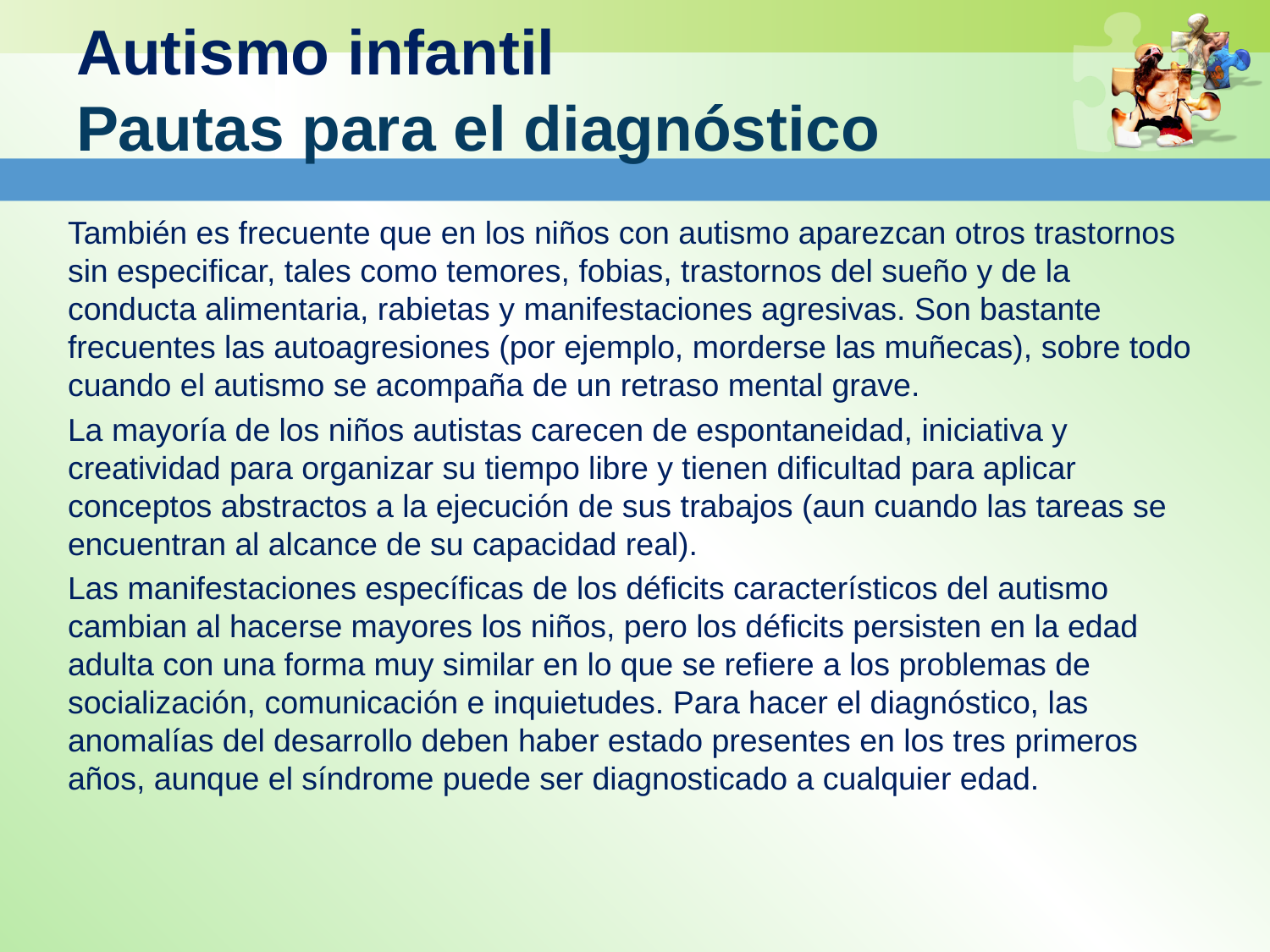

# Autismo infantil Pautas para el diagnóstico
También es frecuente que en los niños con autismo aparezcan otros trastornos sin especificar, tales como temores, fobias, trastornos del sueño y de la conducta alimentaria, rabietas y manifestaciones agresivas. Son bastante frecuentes las autoagresiones (por ejemplo, morderse las muñecas), sobre todo cuando el autismo se acompaña de un retraso mental grave.
La mayoría de los niños autistas carecen de espontaneidad, iniciativa y creatividad para organizar su tiempo libre y tienen dificultad para aplicar conceptos abstractos a la ejecución de sus trabajos (aun cuando las tareas se encuentran al alcance de su capacidad real).
Las manifestaciones específicas de los déficits característicos del autismo cambian al hacerse mayores los niños, pero los déficits persisten en la edad adulta con una forma muy similar en lo que se refiere a los problemas de socialización, comunicación e inquietudes. Para hacer el diagnóstico, las anomalías del desarrollo deben haber estado presentes en los tres primeros años, aunque el síndrome puede ser diagnosticado a cualquier edad.